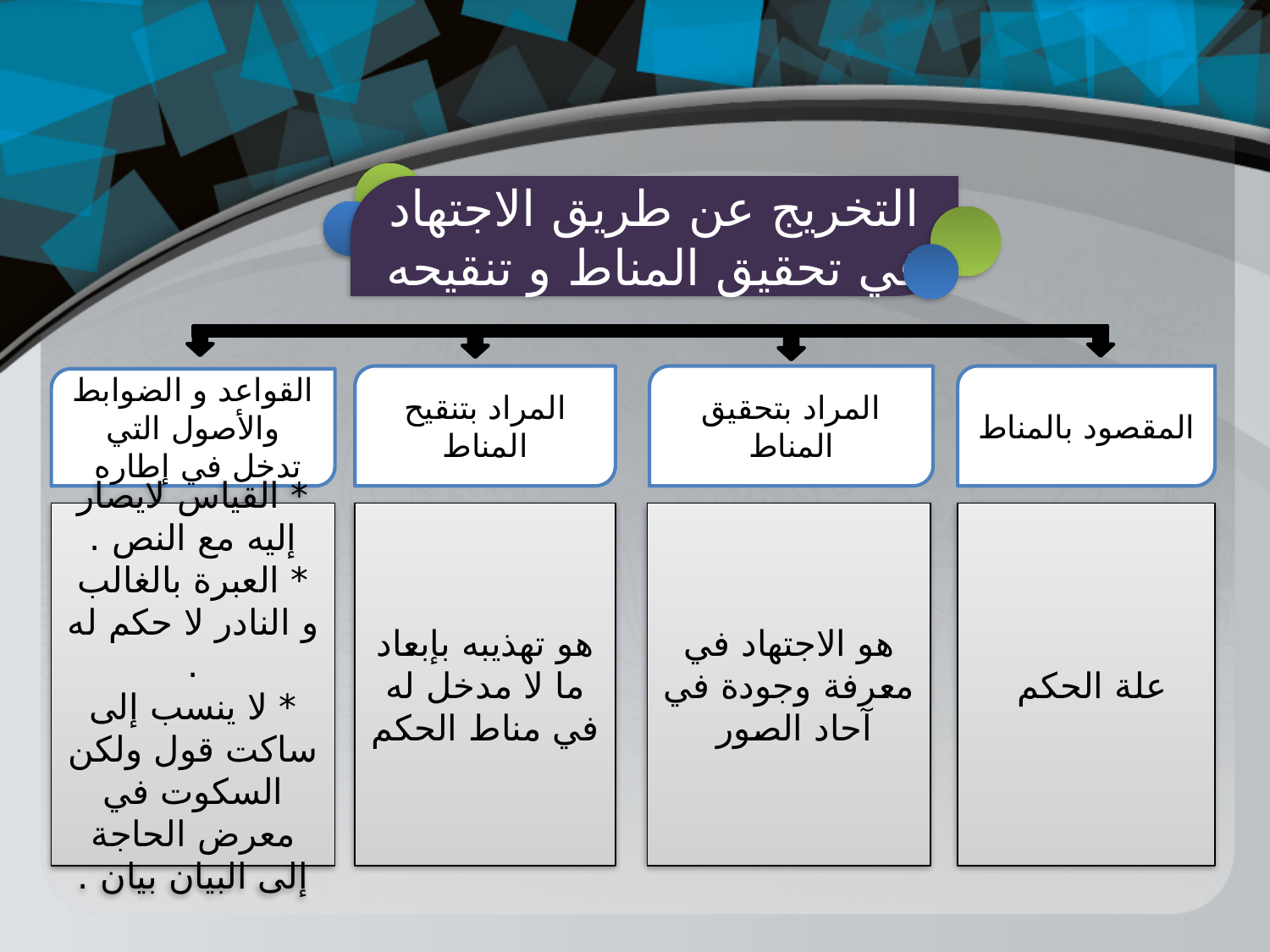

التخريج عن طريق الاجتهاد في تحقيق المناط و تنقيحه

المراد بتنقيح المناط
المراد بتحقيق المناط
المقصود بالمناط
القواعد و الضوابط والأصول التي تدخل في إطاره
* القياس لايصار إليه مع النص .
* العبرة بالغالب و النادر لا حكم له .
* لا ينسب إلى ساكت قول ولكن السكوت في معرض الحاجة إلى البيان بيان .
هو تهذيبه بإبعاد ما لا مدخل له في مناط الحكم
هو الاجتهاد في معرفة وجودة في آحاد الصور
علة الحكم